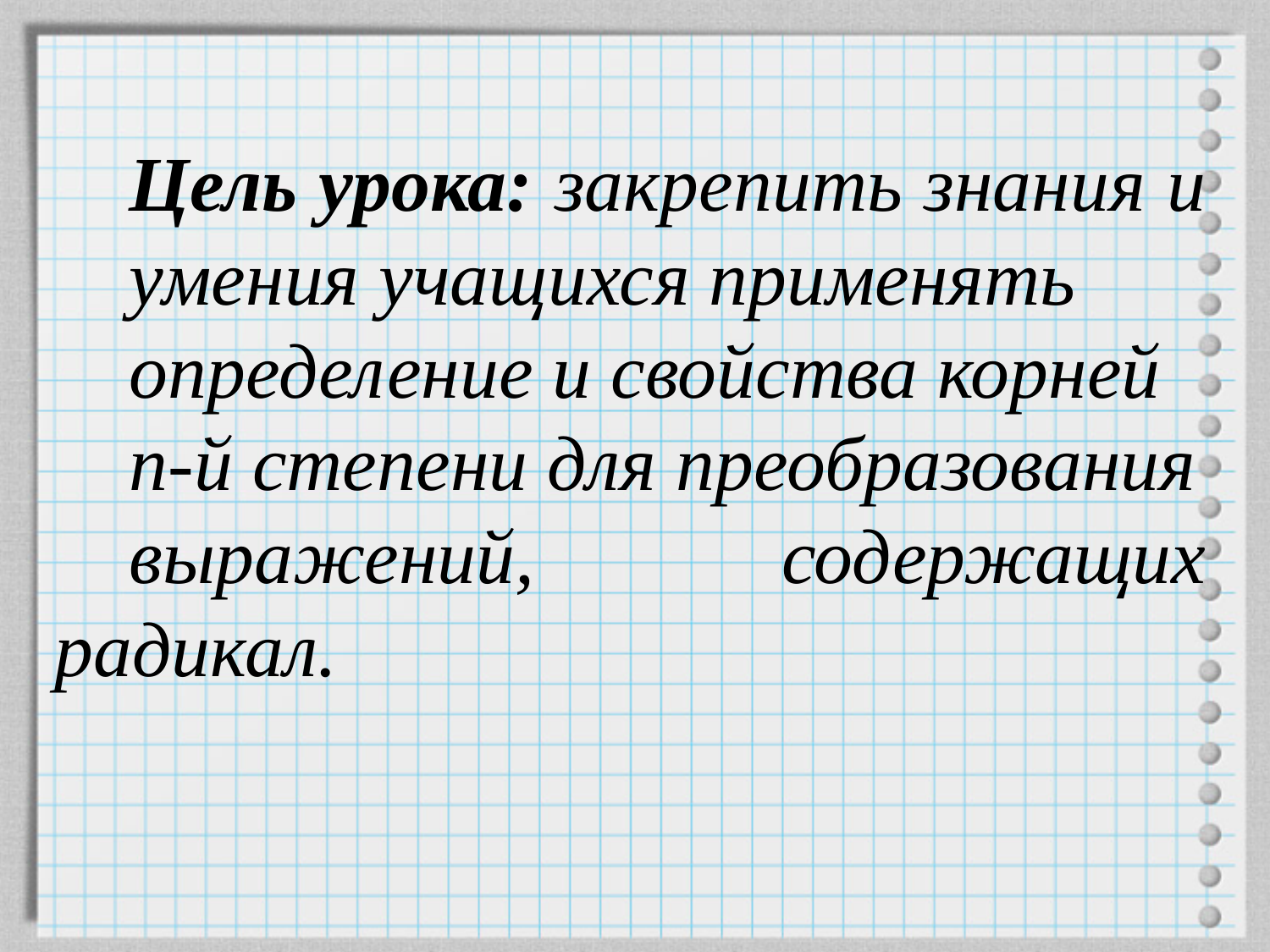

Цель урока: закрепить знания и
умения учащихся применять
определение и свойства корней
n-й степени для преобразования
выражений, содержащих радикал.